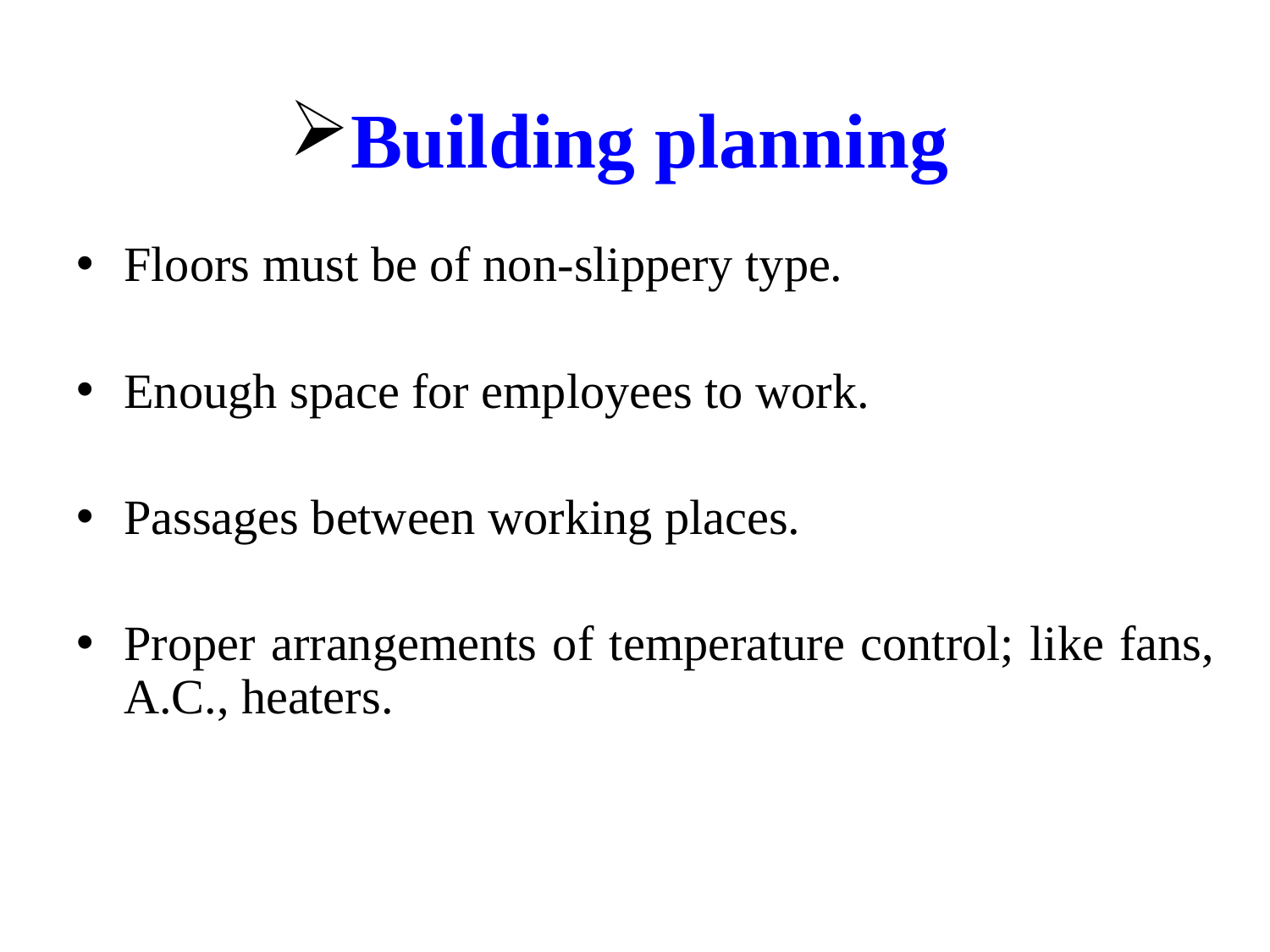

Building planning
Floors must be of non-slippery type.

Enough space for employees to work.

Passages between working places.

Proper arrangements of temperature control; like fans, A.C., heaters.